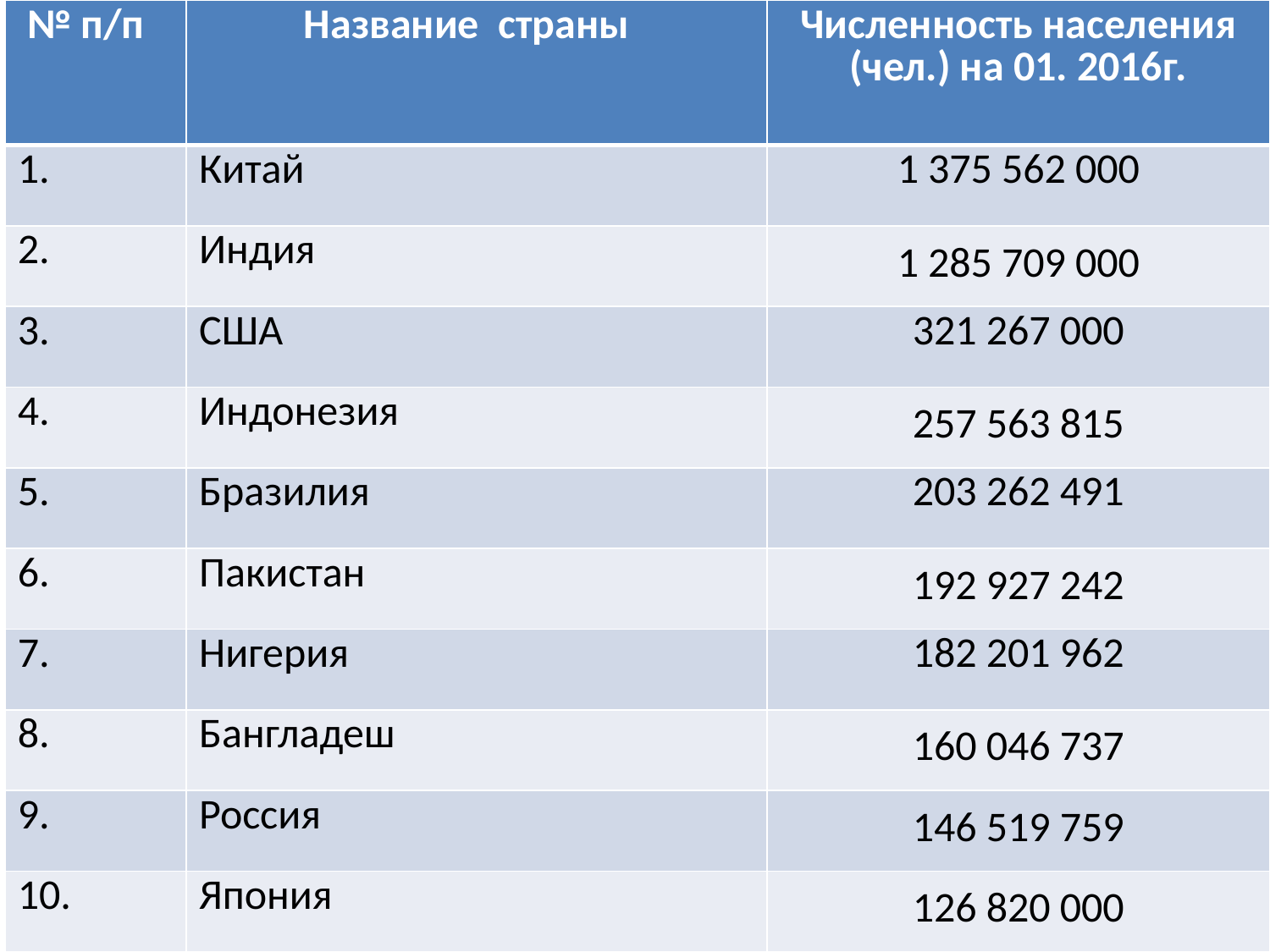

| № п/п | Название страны | Численность населения (чел.) на 01. 2016г. |
| --- | --- | --- |
| 1. | Китай | 1 375 562 000 |
| 2. | Индия | 1 285 709 000 |
| 3. | США | 321 267 000 |
| 4. | Индонезия | 257 563 815 |
| 5. | Бразилия | 203 262 491 |
| 6. | Пакистан | 192 927 242 |
| 7. | Нигерия | 182 201 962 |
| 8. | Бангладеш | 160 046 737 |
| 9. | Россия | 146 519 759 |
| 10. | Япония | 126 820 000 |
#